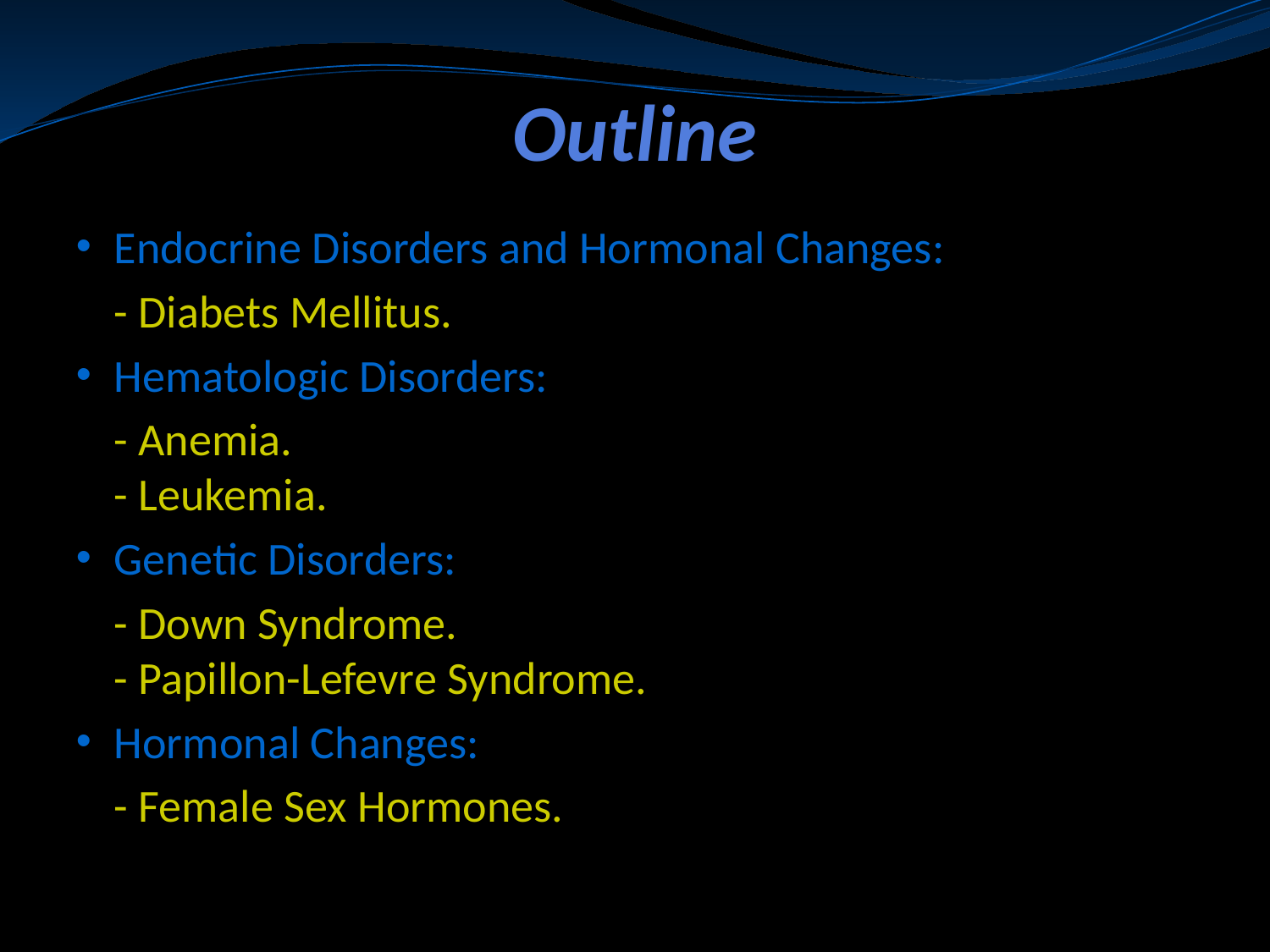

# Outline
Endocrine Disorders and Hormonal Changes:
	- Diabets Mellitus.
Hematologic Disorders:
	- Anemia.
- Leukemia.
Genetic Disorders:
	- Down Syndrome.
- Papillon-Lefevre Syndrome.
Hormonal Changes:
	- Female Sex Hormones.